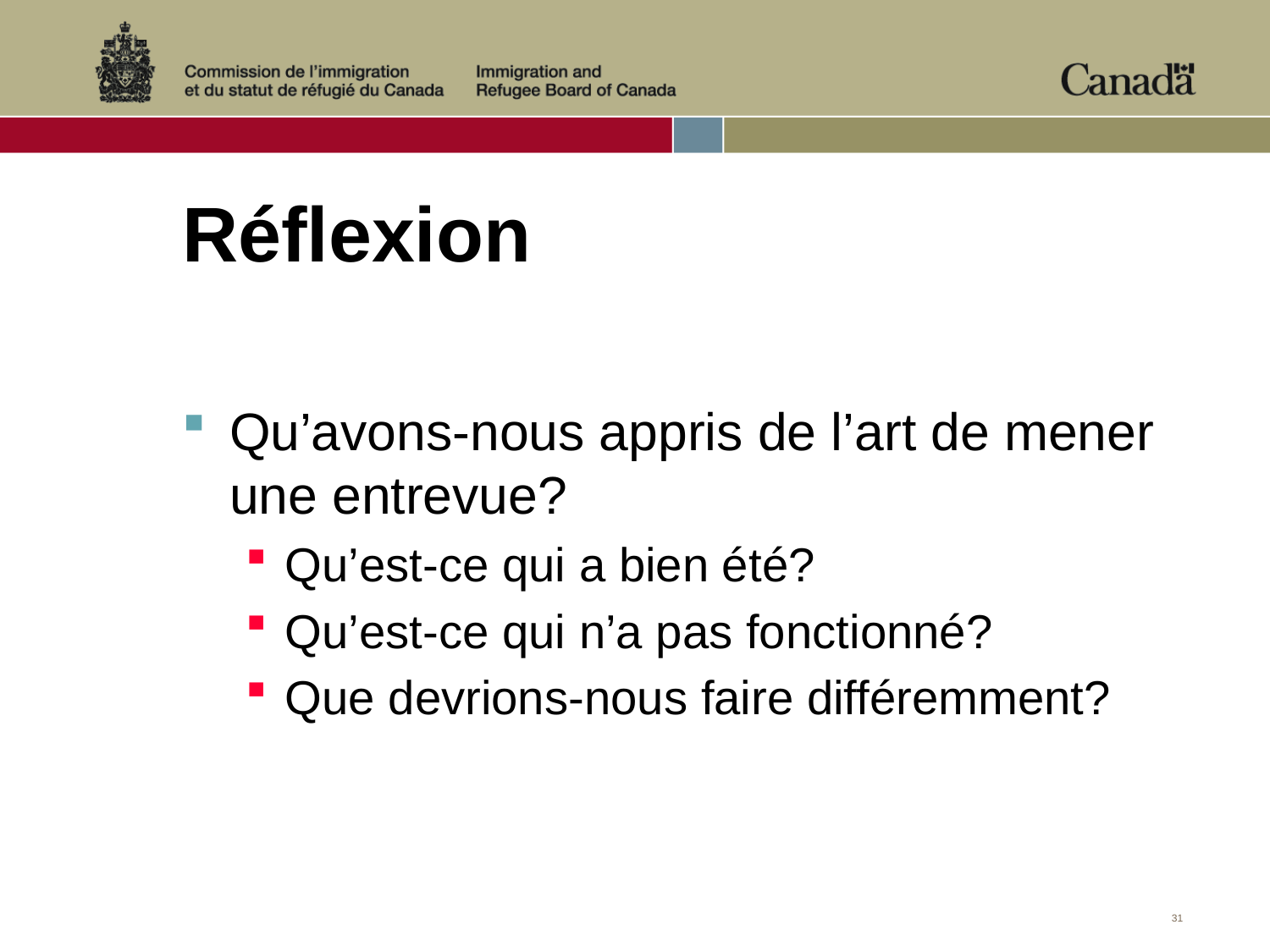

# Réflexion
Qu’avons-nous appris de l’art de mener une entrevue?
Qu’est-ce qui a bien été?
Qu’est-ce qui n’a pas fonctionné?
Que devrions-nous faire différemment?
31